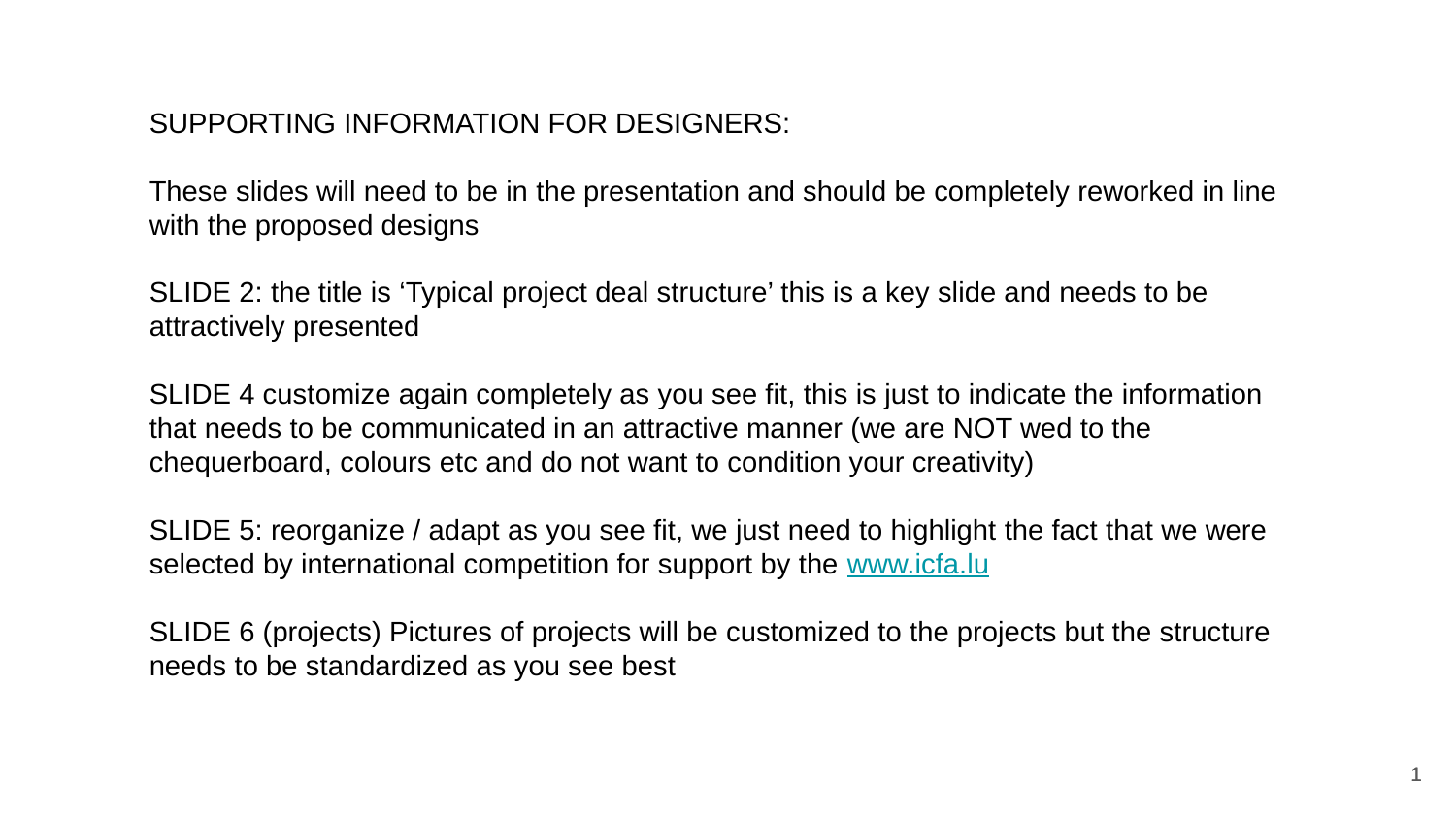

SUPPORTING INFORMATION FOR DESIGNERS:

These slides will need to be in the presentation and should be completely reworked in line with the proposed designs

SLIDE 2: the title is ‘Typical project deal structure’ this is a key slide and needs to be attractively presented

SLIDE 4 customize again completely as you see fit, this is just to indicate the information that needs to be communicated in an attractive manner (we are NOT wed to the chequerboard, colours etc and do not want to condition your creativity)

SLIDE 5: reorganize / adapt as you see fit, we just need to highlight the fact that we were selected by international competition for support by the www.icfa.lu

SLIDE 6 (projects) Pictures of projects will be customized to the projects but the structure needs to be standardized as you see best

1
1